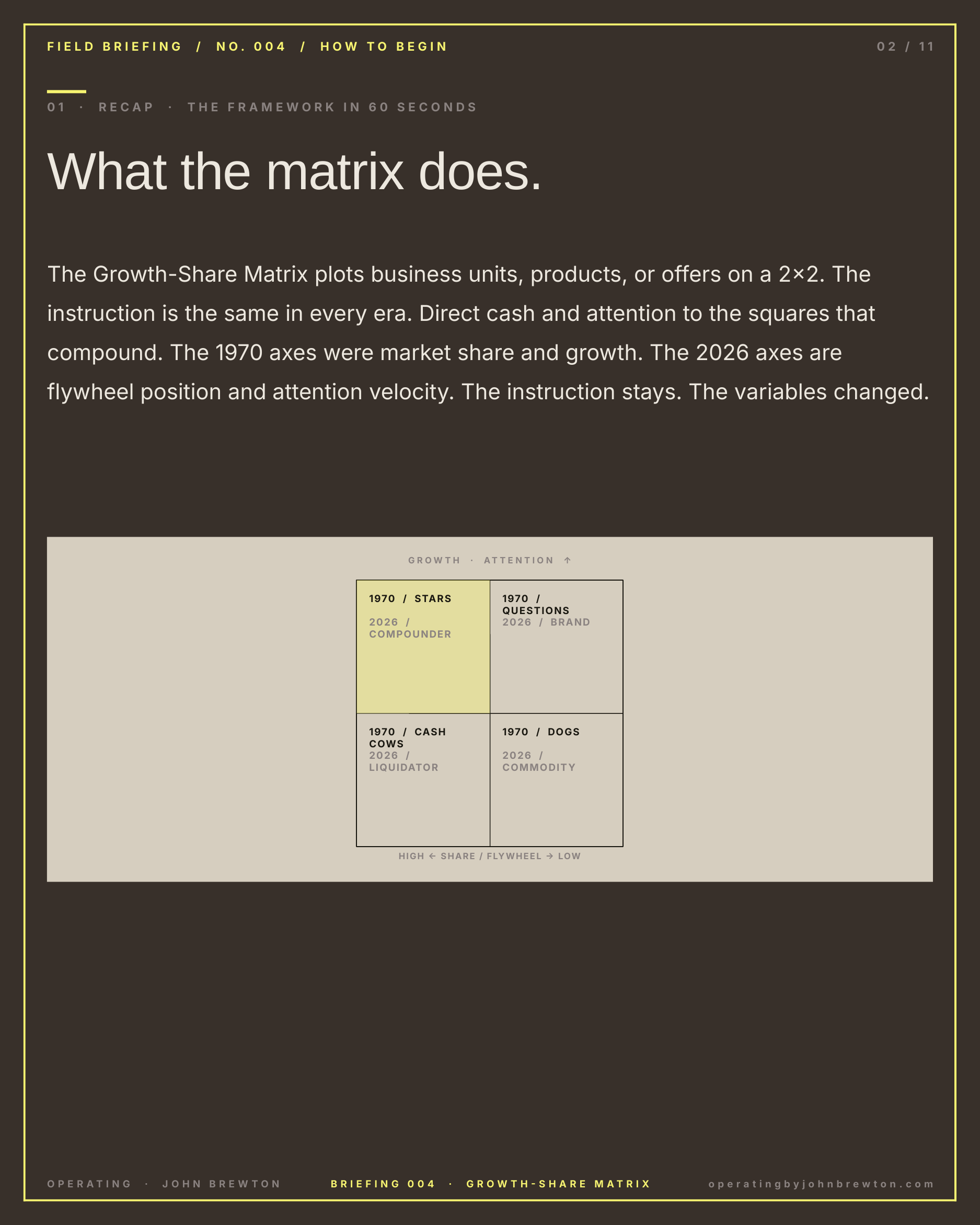

FIELD BRIEFING  /  NO. 004  /  HOW TO BEGIN
02 / 11

01  ·  RECAP  ·  THE FRAMEWORK IN 60 SECONDS
What the matrix does.
The Growth-Share Matrix plots business units, products, or offers on a 2x2. The instruction is the same in every era. Direct cash and attention to the squares that compound. The 1970 axes were market share and growth. The 2026 axes are flywheel position and attention velocity. The instruction stays. The variables changed.

GROWTH  ·  ATTENTION  ↑

1970  /  STARS
1970  /  QUESTIONS
2026  /  COMPOUNDER
2026  /  BRAND

1970  /  CASH COWS
1970  /  DOGS
2026  /  LIQUIDATOR
2026  /  COMMODITY
HIGH ← SHARE / FLYWHEEL → LOW
BRIEFING 004  ·  GROWTH-SHARE MATRIX
operatingbyjohnbrewton.com
OPERATING  ·  JOHN BREWTON